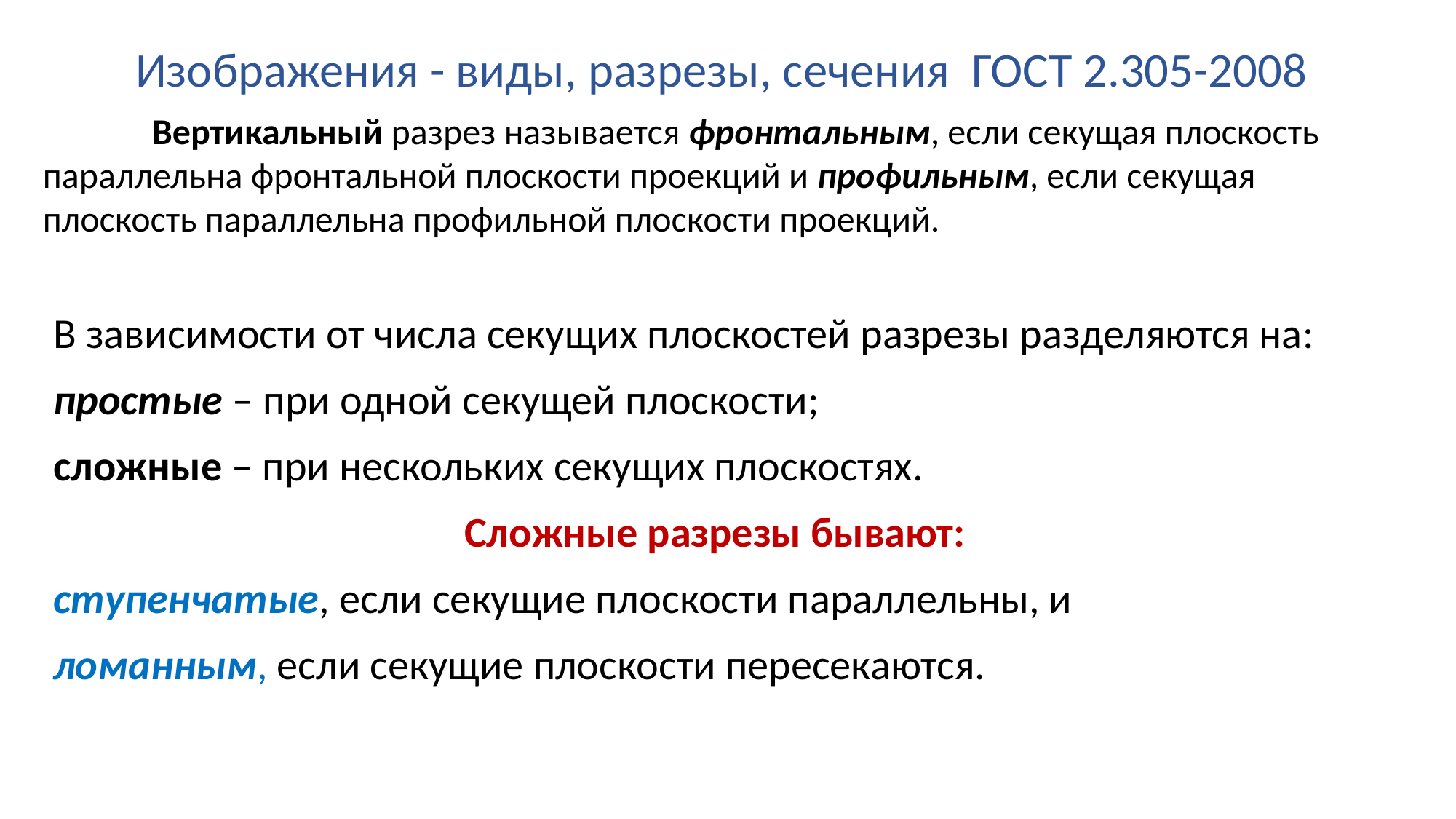

# Изображения - виды, разрезы, сечения  ГОСТ 2.305-2008
	Вертикальный разрез называется фронтальным, если секущая плоскость параллельна фронтальной плоскости проекций и профильным, если секущая плоскость параллельна профильной плоскости проекций.

В зависимости от числа секущих плоскостей разрезы разделяются на:
простые – при одной секущей плоскости;
сложные – при нескольких секущих плоскостях.
Сложные разрезы бывают:
ступенчатые, если секущие плоскости параллельны, и
ломанным, если секущие плоскости пересекаются.